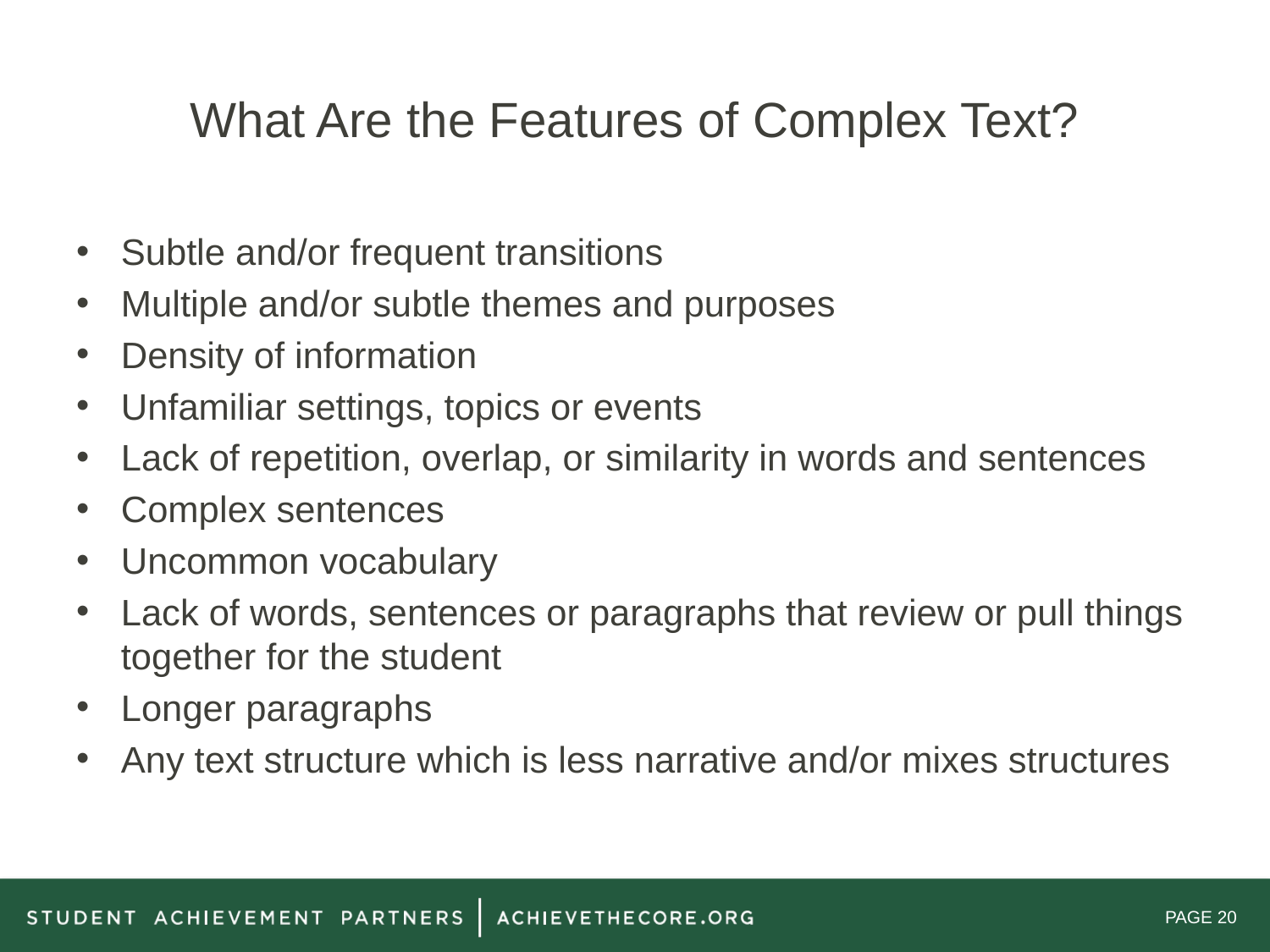

# What Are the Features of Complex Text?
Subtle and/or frequent transitions
Multiple and/or subtle themes and purposes
Density of information
Unfamiliar settings, topics or events
Lack of repetition, overlap, or similarity in words and sentences
Complex sentences
Uncommon vocabulary
Lack of words, sentences or paragraphs that review or pull things together for the student
Longer paragraphs
Any text structure which is less narrative and/or mixes structures